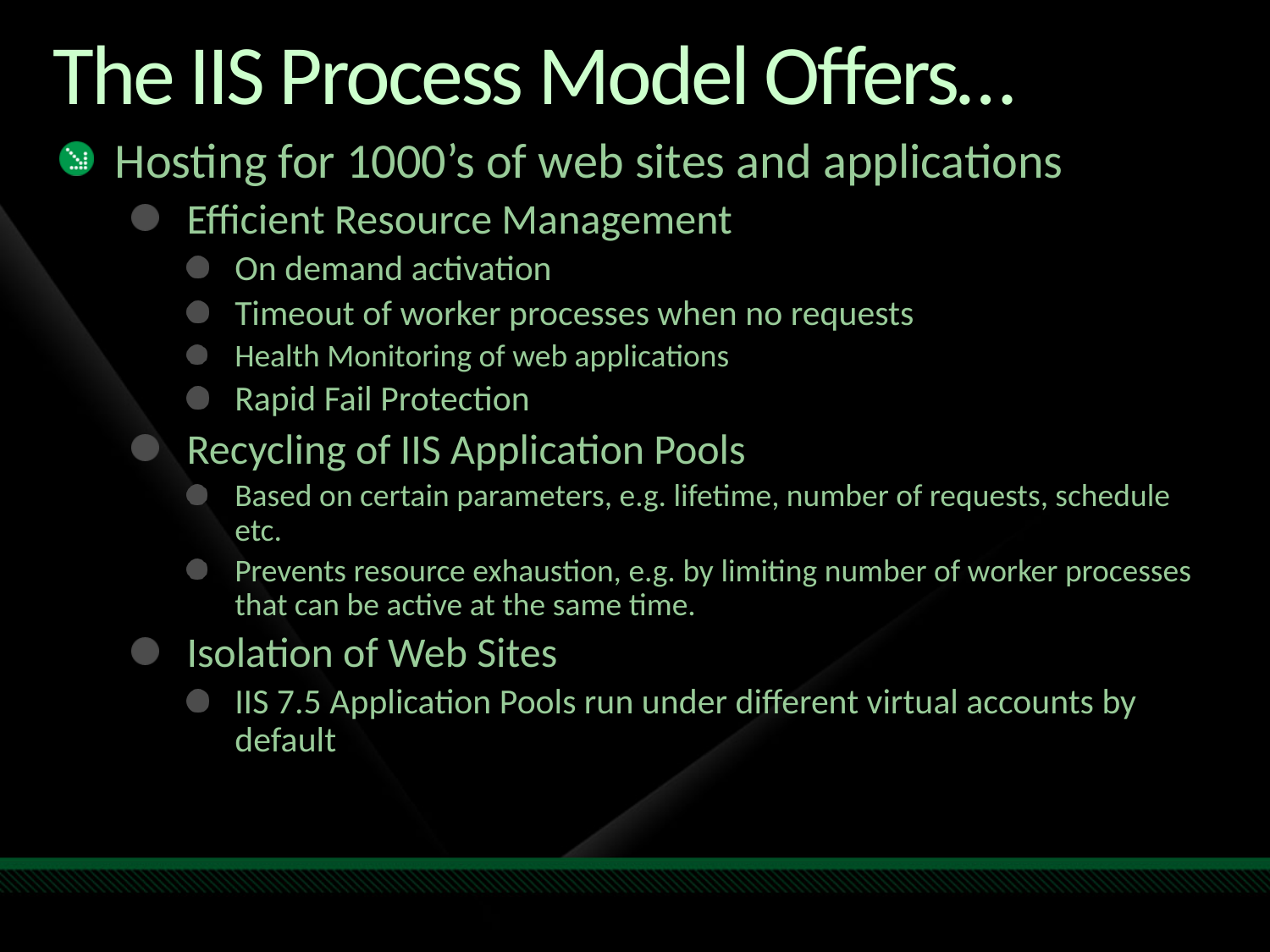

# The IIS Process Model Offers…
Hosting for 1000’s of web sites and applications
Efficient Resource Management
On demand activation
Timeout of worker processes when no requests
Health Monitoring of web applications
Rapid Fail Protection
Recycling of IIS Application Pools
Based on certain parameters, e.g. lifetime, number of requests, schedule etc.
Prevents resource exhaustion, e.g. by limiting number of worker processes that can be active at the same time.
Isolation of Web Sites
IIS 7.5 Application Pools run under different virtual accounts by default